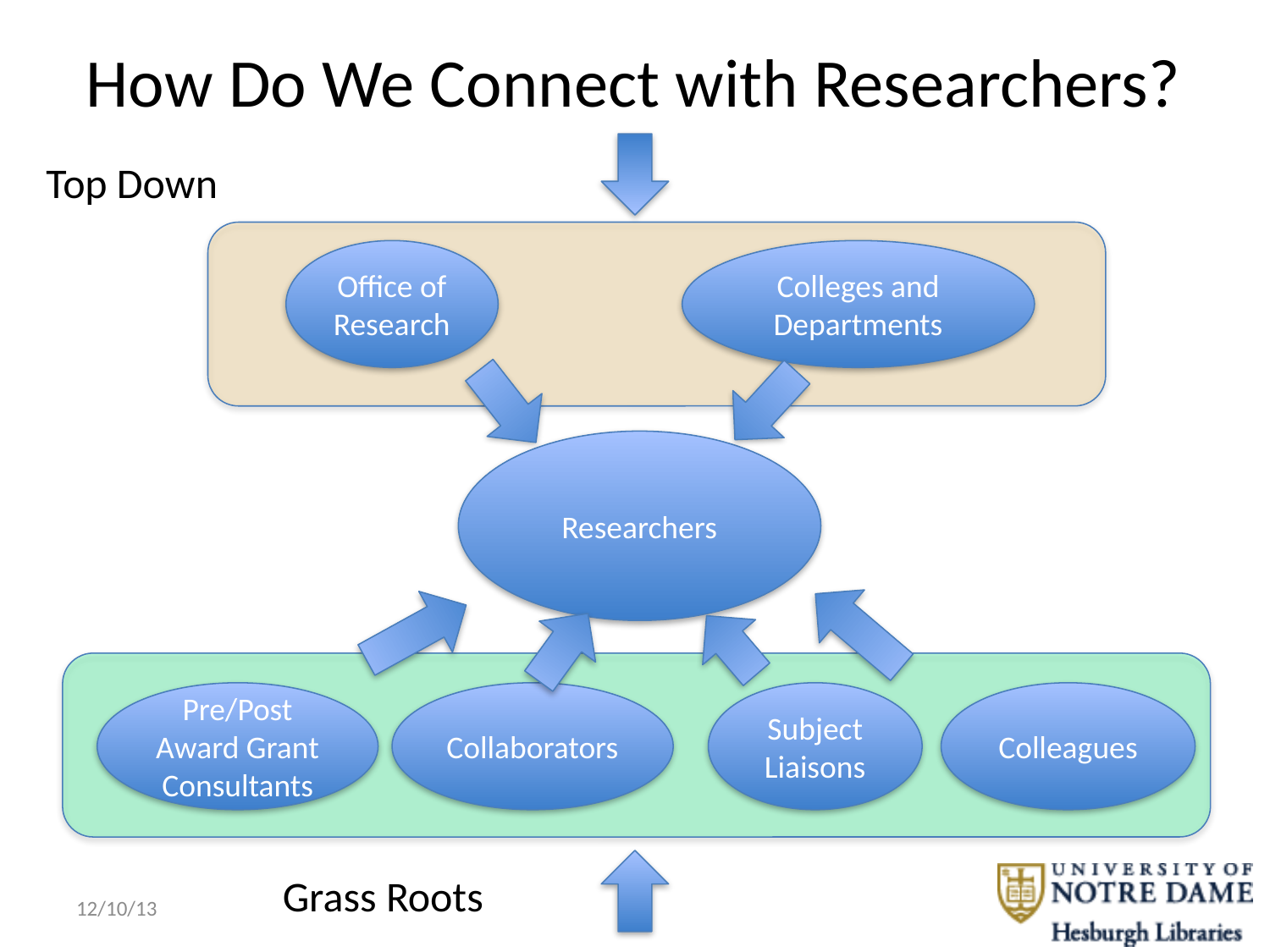

# How Do We Connect with Researchers?

Top Down

Office of Research
Colleges and Departments

Researchers

Pre/Post Award Grant Consultants
Collaborators
Subject Liaisons
Colleagues

Grass Roots
12/10/13